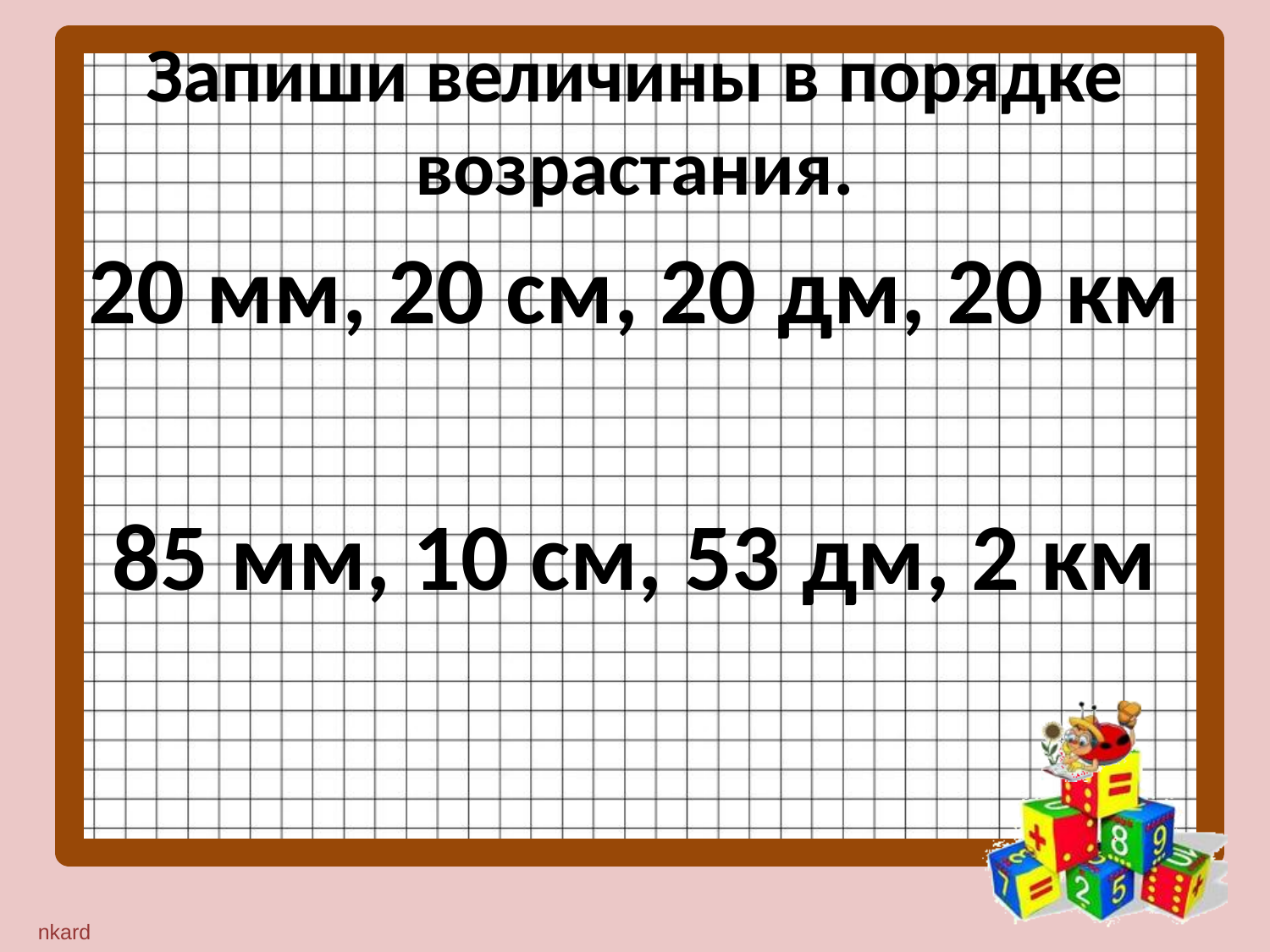

# Запиши величины в порядке возрастания.
20 мм, 20 см, 20 дм, 20 км

85 мм, 10 см, 53 дм, 2 км